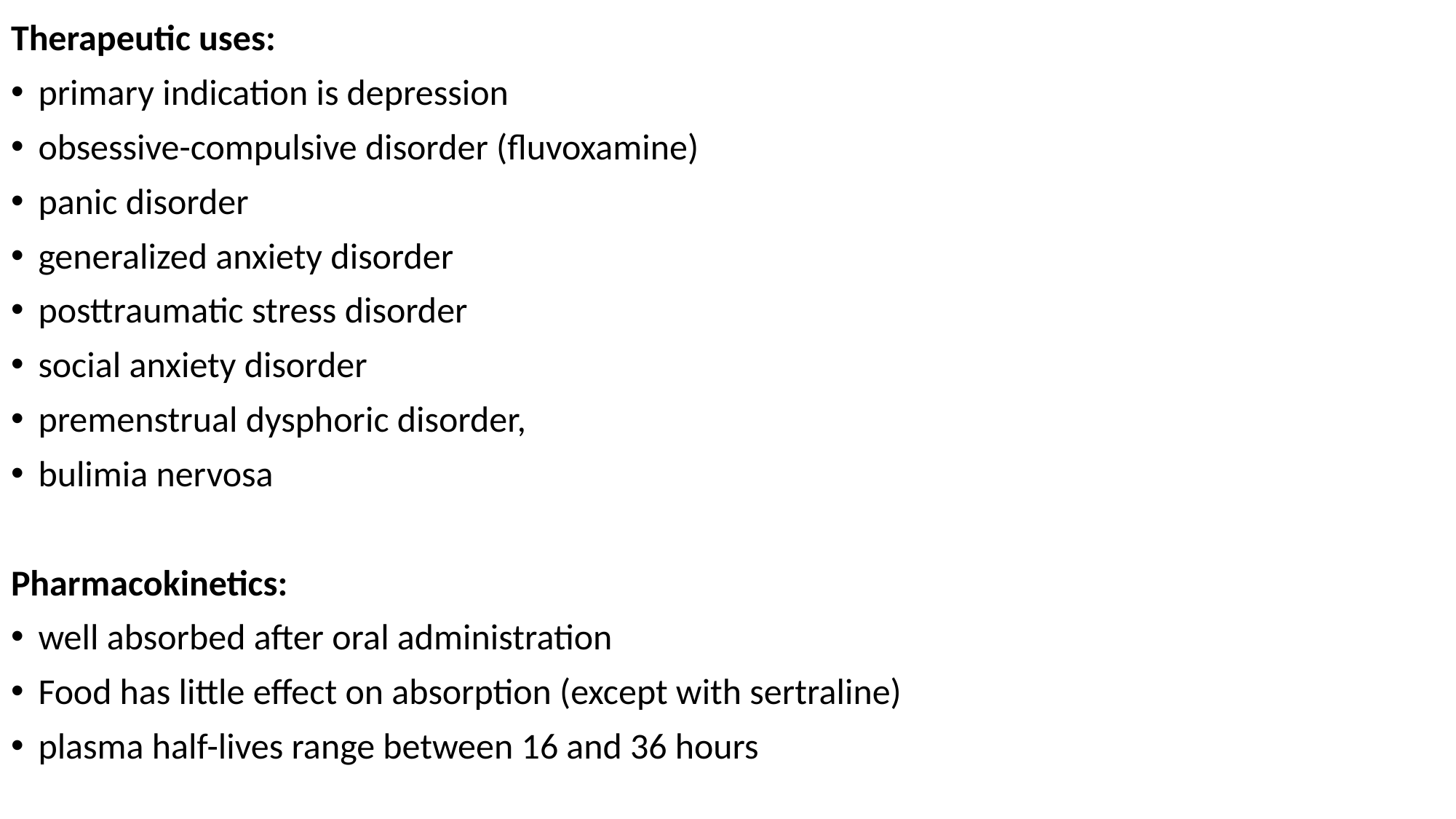

Therapeutic uses:
primary indication is depression
obsessive-compulsive disorder (fluvoxamine)
panic disorder
generalized anxiety disorder
posttraumatic stress disorder
social anxiety disorder
premenstrual dysphoric disorder,
bulimia nervosa

Pharmacokinetics:
well absorbed after oral administration
Food has little effect on absorption (except with sertraline)
plasma half-lives range between 16 and 36 hours